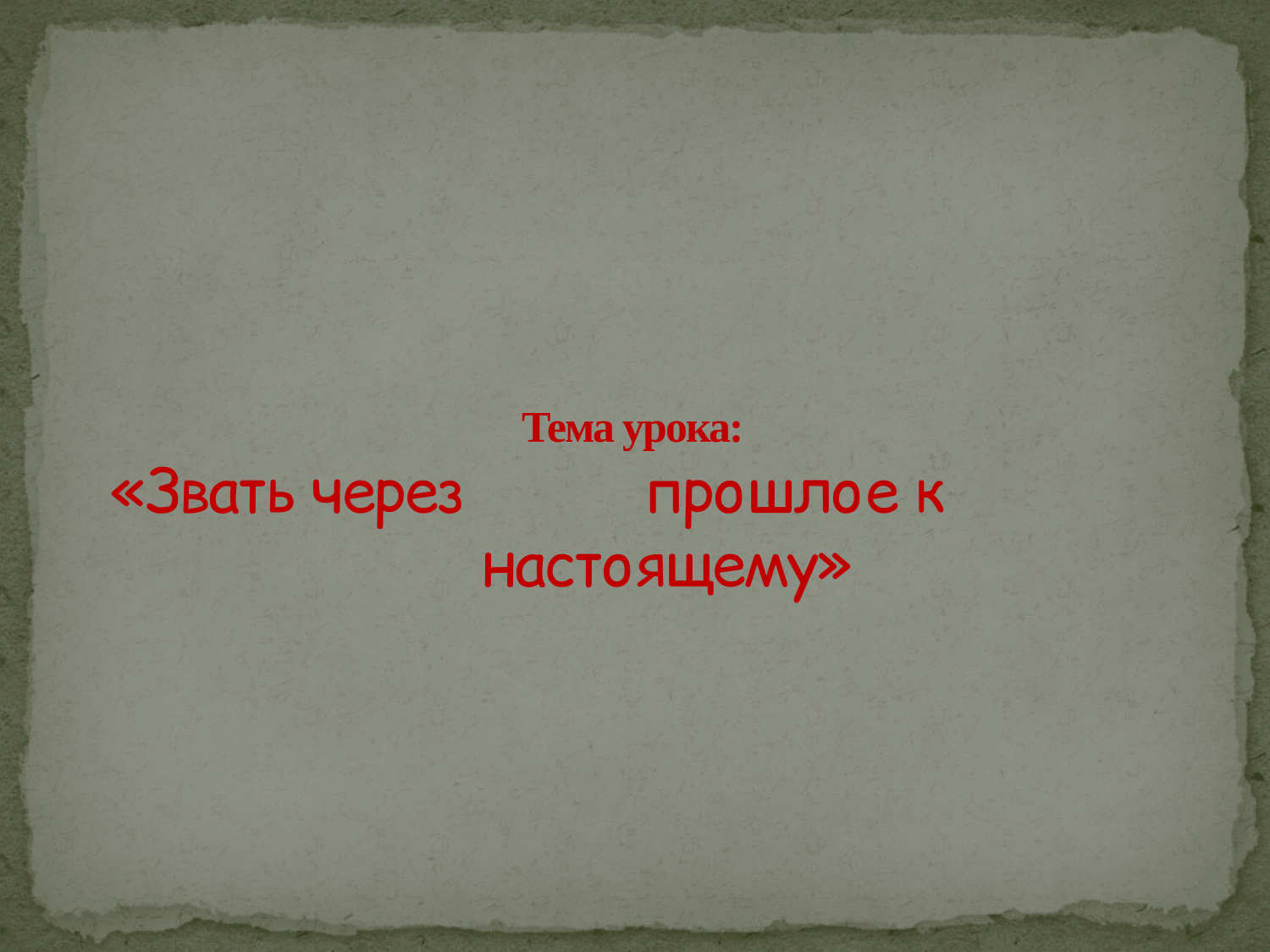

# Тема урока: «Звать через       		 прошлое к 	 	 	 	настоящему»